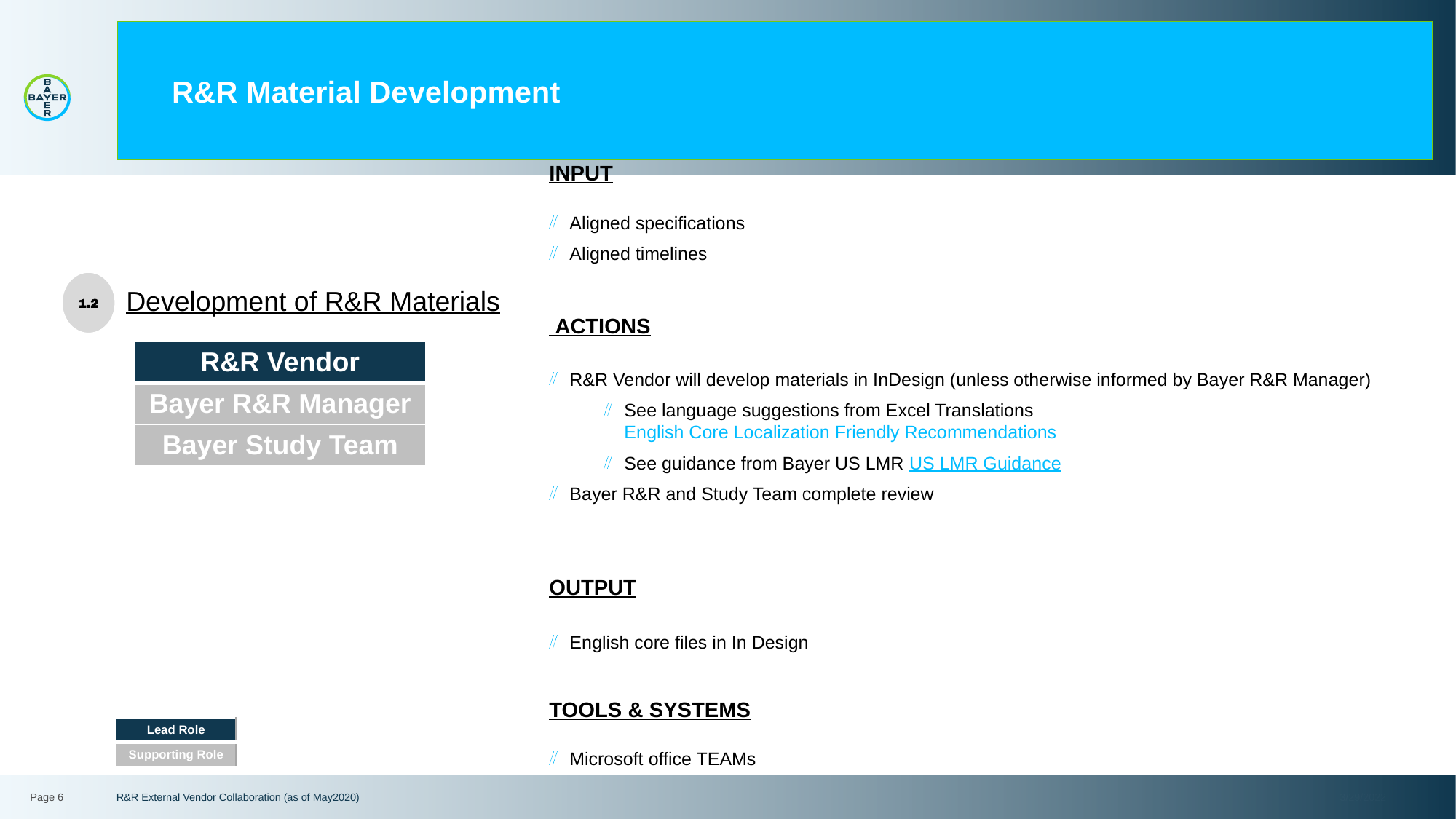

# R&R Material Development
INPUT

Aligned specifications
Aligned timelines

 ACTIONS

R&R Vendor will develop materials in InDesign (unless otherwise informed by Bayer R&R Manager)
See language suggestions from Excel Translations English Core Localization Friendly Recommendations
See guidance from Bayer US LMR US LMR Guidance
Bayer R&R and Study Team complete review

OUTPUT

English core files in In Design

TOOLS & SYSTEMS

Microsoft office TEAMs

1.2
Development of R&R Materials
| R&R Vendor |
| --- |
| Bayer R&R Manager |
| Bayer Study Team |
| Lead Role |
| --- |
| Supporting Role |
Page 6
R&R External Vendor Collaboration (as of May2020)
3/29/2022